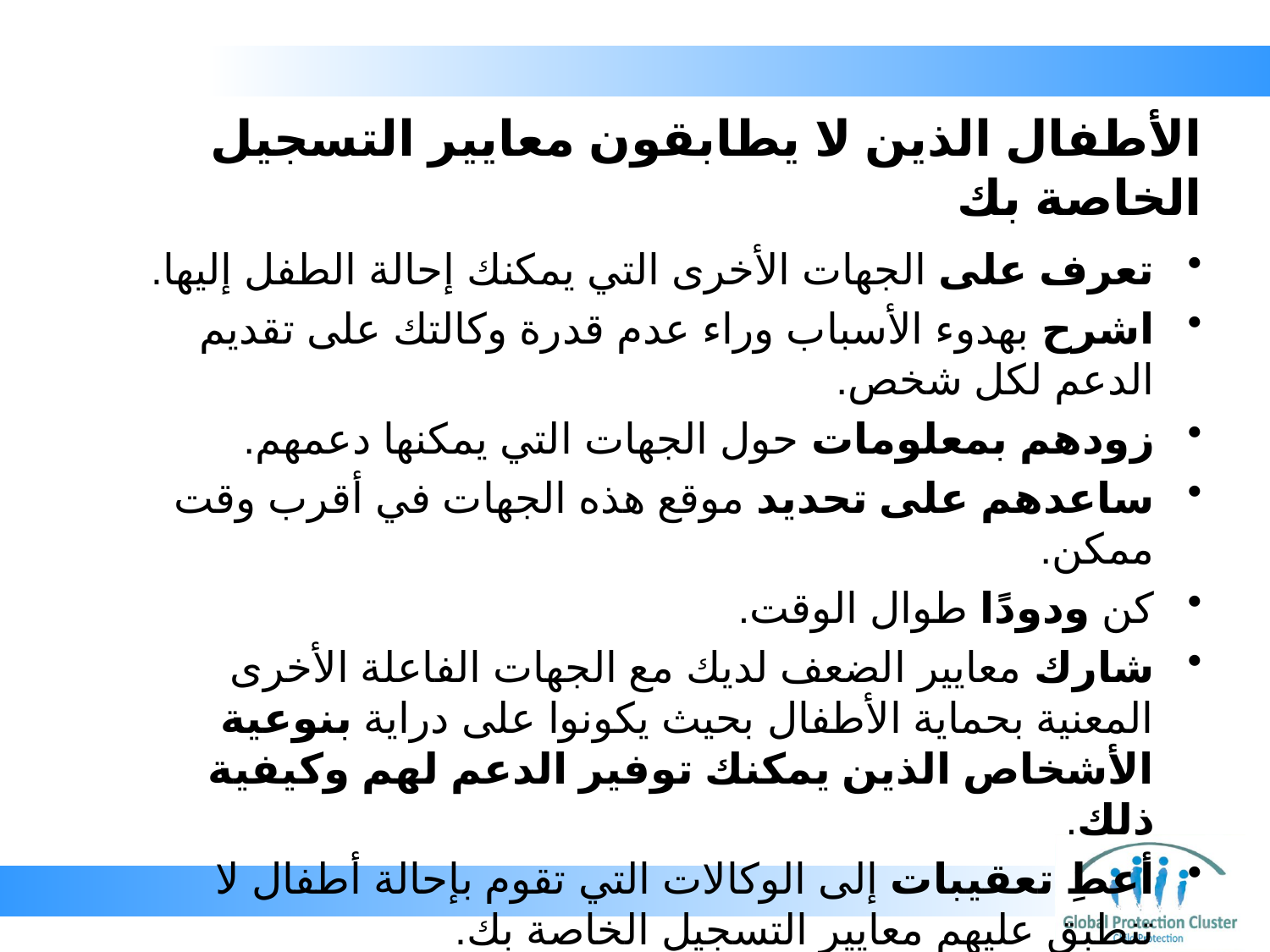

# الأطفال الذين لا يطابقون معايير التسجيل الخاصة بك
تعرف على الجهات الأخرى التي يمكنك إحالة الطفل إليها.
اشرح بهدوء الأسباب وراء عدم قدرة وكالتك على تقديم الدعم لكل شخص.
زودهم بمعلومات حول الجهات التي يمكنها دعمهم.
ساعدهم على تحديد موقع هذه الجهات في أقرب وقت ممكن.
كن ودودًا طوال الوقت.
شارك معايير الضعف لديك مع الجهات الفاعلة الأخرى المعنية بحماية الأطفال بحيث يكونوا على دراية بنوعية الأشخاص الذين يمكنك توفير الدعم لهم وكيفية ذلك.
أعطِ تعقيبات إلى الوكالات التي تقوم بإحالة أطفال لا تنطبق عليهم معايير التسجيل الخاصة بك.